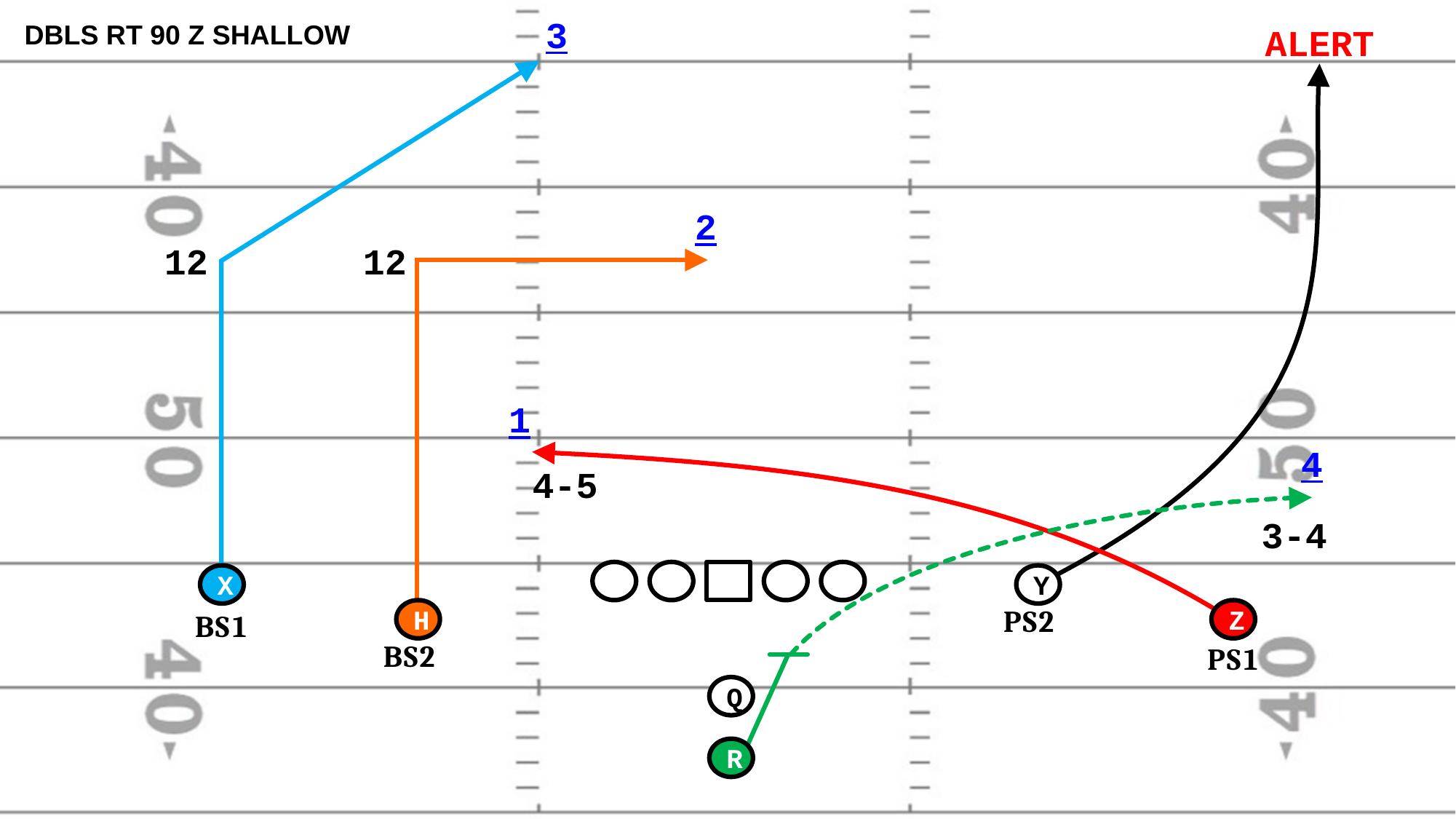

DBLS RT 90 Z SHALLOW
3
ALERT

2
12
12

1
4

4-5

3-4

X
Y
PS2
H
Z
BS1
BS2
PS1
Q
R